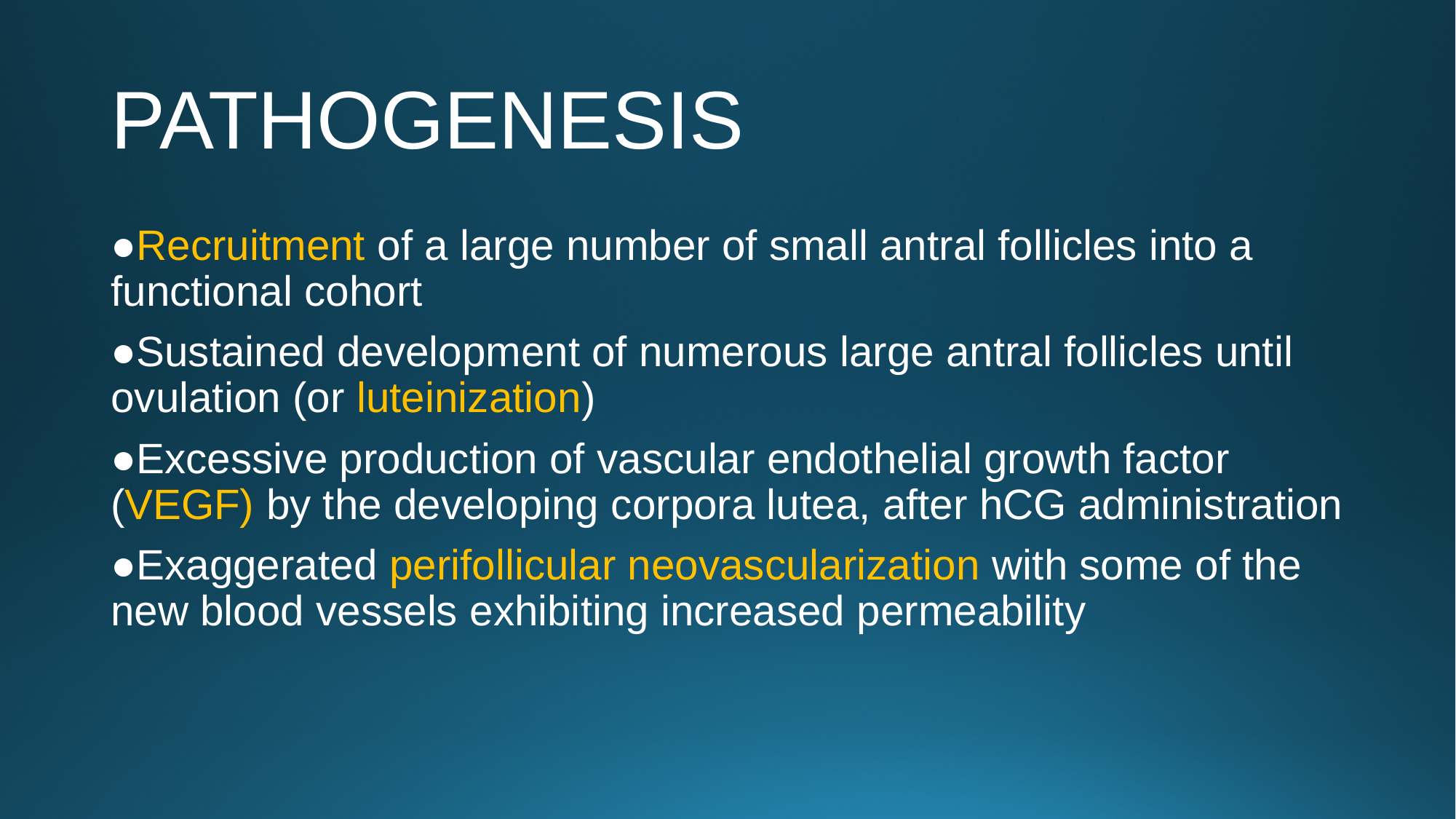

# PATHOGENESIS
●Recruitment of a large number of small antral follicles into a functional cohort
●Sustained development of numerous large antral follicles until ovulation (or luteinization)
●Excessive production of vascular endothelial growth factor (VEGF) by the developing corpora lutea, after hCG administration
●Exaggerated perifollicular neovascularization with some of the new blood vessels exhibiting increased permeability